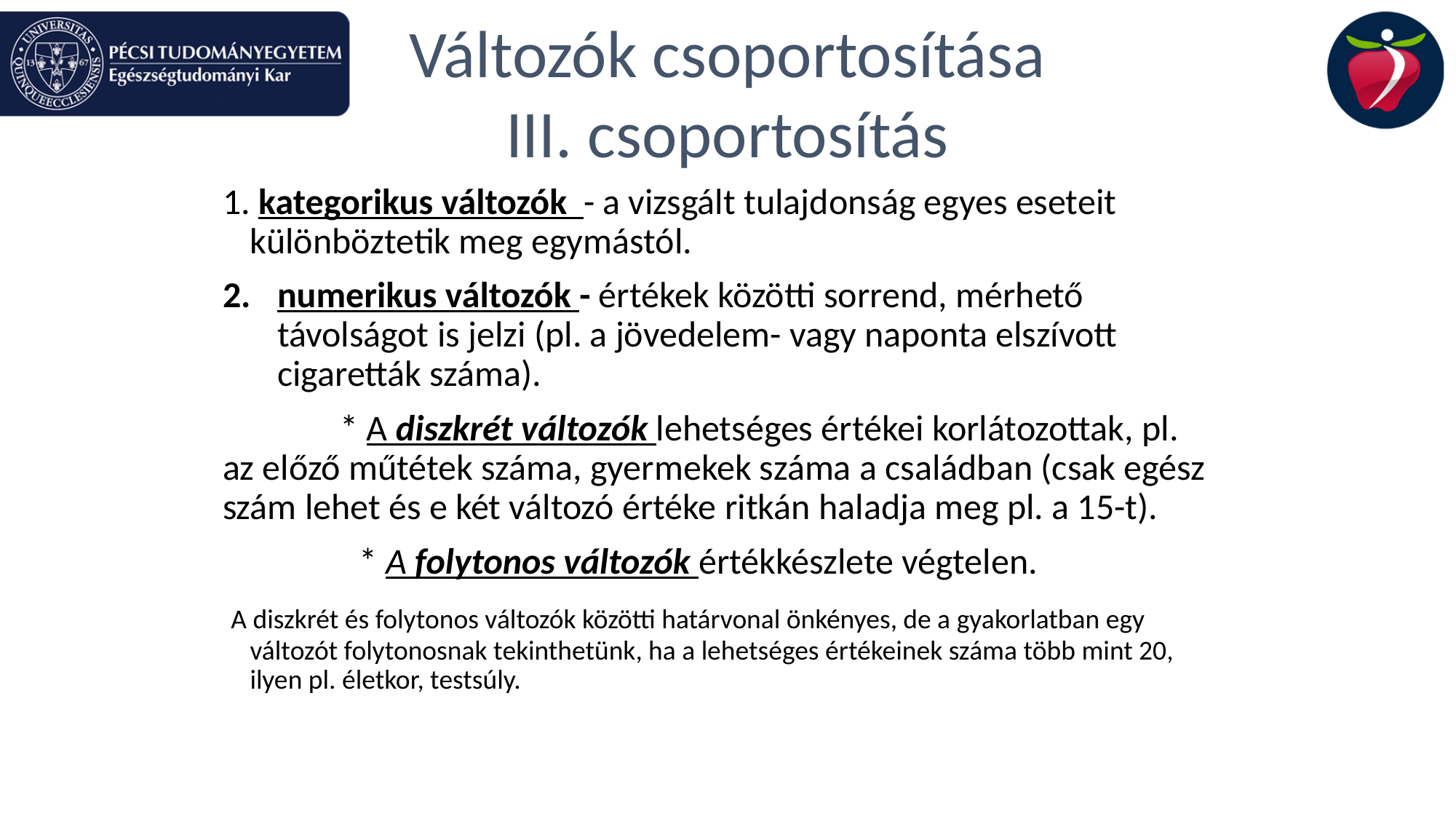

Változók csoportosítása
III. csoportosítás
1. kategorikus változók  - a vizsgált tulajdonság egyes eseteit különböztetik meg egymástól.
numerikus változók - értékek közötti sorrend, mérhető távolságot is jelzi (pl. a jövedelem- vagy naponta elszívott cigaretták száma).
	 * A diszkrét változók lehetséges értékei korlátozottak, pl. az előző műtétek száma, gyermekek száma a családban (csak egész szám lehet és e két változó értéke ritkán haladja meg pl. a 15-t).
		* A folytonos változók értékkészlete végtelen.
 A diszkrét és folytonos változók közötti határvonal önkényes, de a gyakorlatban egy változót folytonosnak tekinthetünk, ha a lehetséges értékeinek száma több mint 20, ilyen pl. életkor, testsúly.